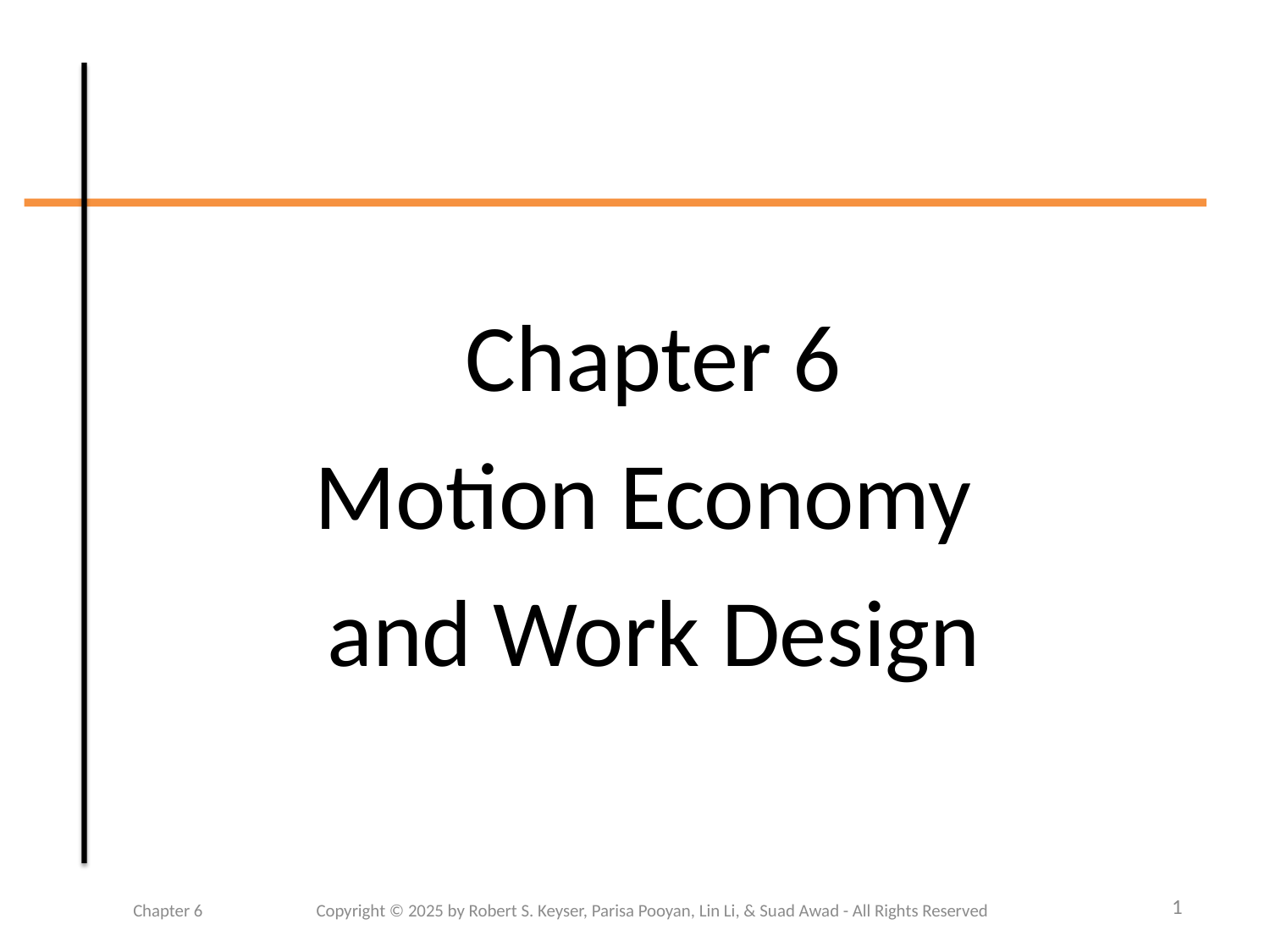

Chapter 6
Motion Economy
and Work Design
1
Chapter 6	              Copyright © 2025 by Robert S. Keyser, Parisa Pooyan, Lin Li, & Suad Awad - All Rights Reserved